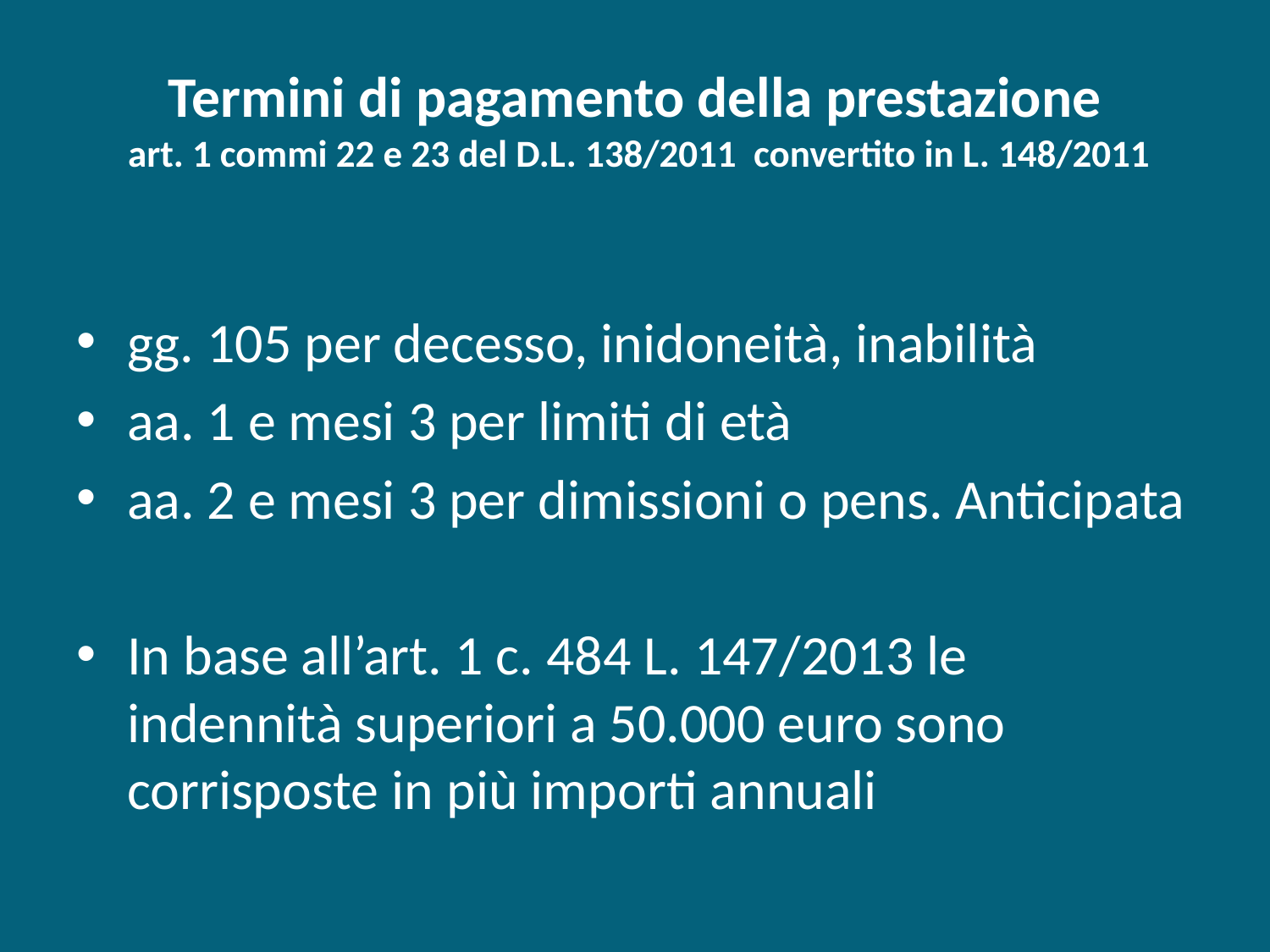

# Termini di pagamento della prestazione art. 1 commi 22 e 23 del D.L. 138/2011  convertito in L. 148/2011

gg. 105 per decesso, inidoneità, inabilità
aa. 1 e mesi 3 per limiti di età
aa. 2 e mesi 3 per dimissioni o pens. Anticipata

In base all’art. 1 c. 484 L. 147/2013 le indennità superiori a 50.000 euro sono corrisposte in più importi annuali